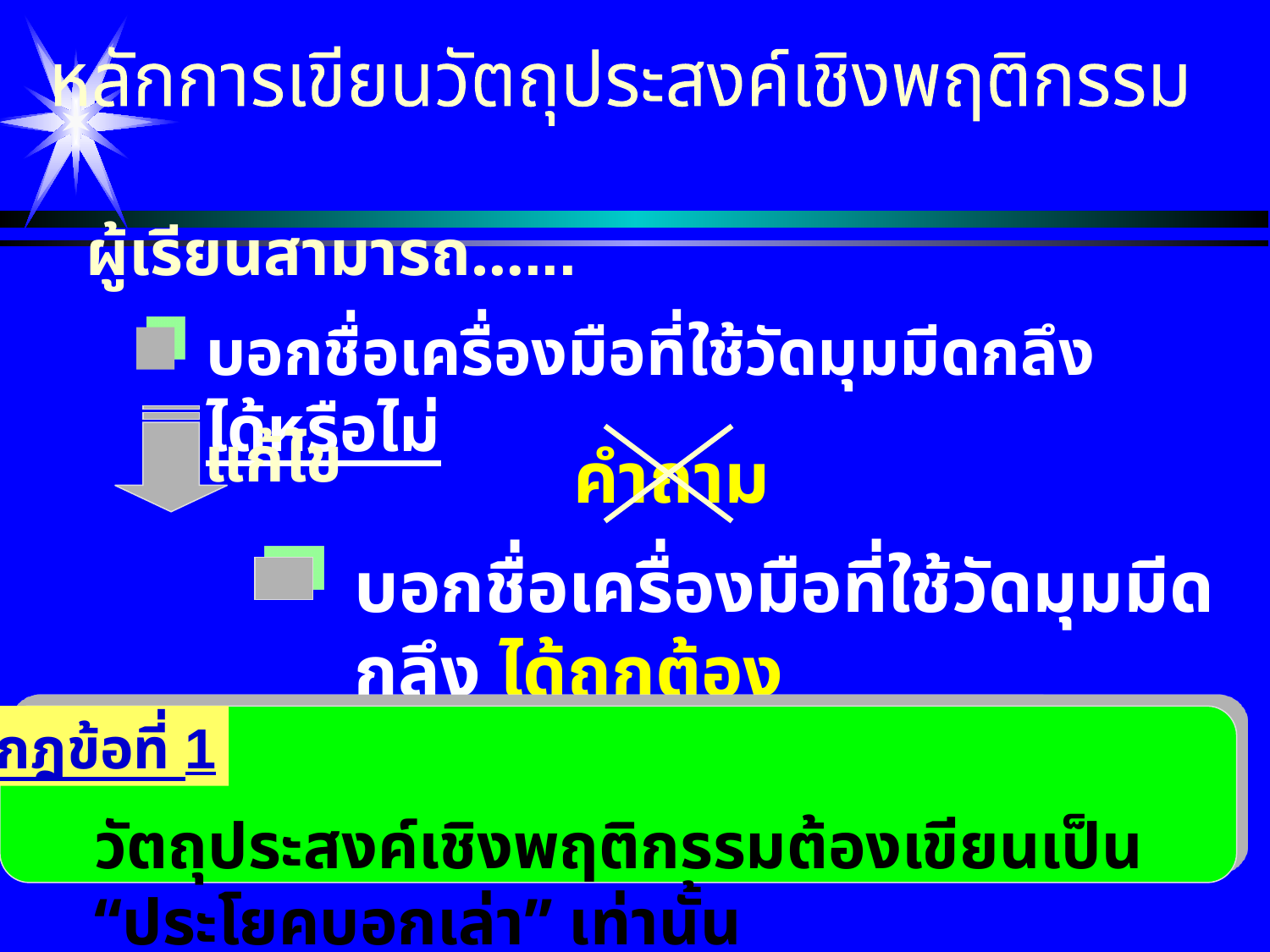

หลักการเขียนวัตถุประสงค์เชิงพฤติกรรม
ผู้เรียนสามารถ…...
บอกชื่อเครื่องมือที่ใช้วัดมุมมีดกลึง ได้หรือไม่

แก้ไข

คำถาม

บอกชื่อเครื่องมือที่ใช้วัดมุมมีดกลึง ได้ถูกต้อง

กฎข้อที่ 1

วัตถุประสงค์เชิงพฤติกรรมต้องเขียนเป็น “ประโยคบอกเล่า” เท่านั้น